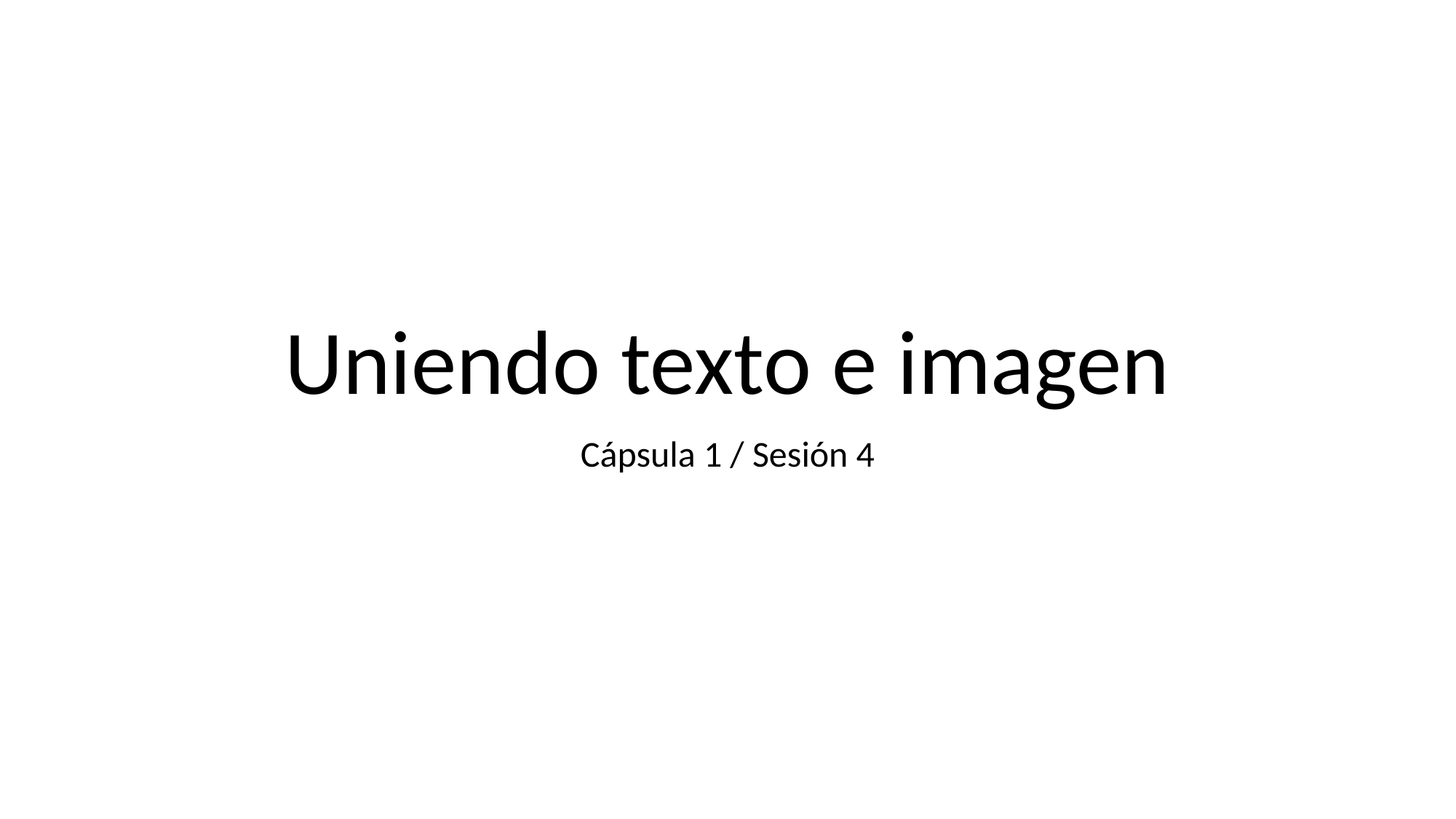

# Uniendo texto e imagen
Cápsula 1 / Sesión 4